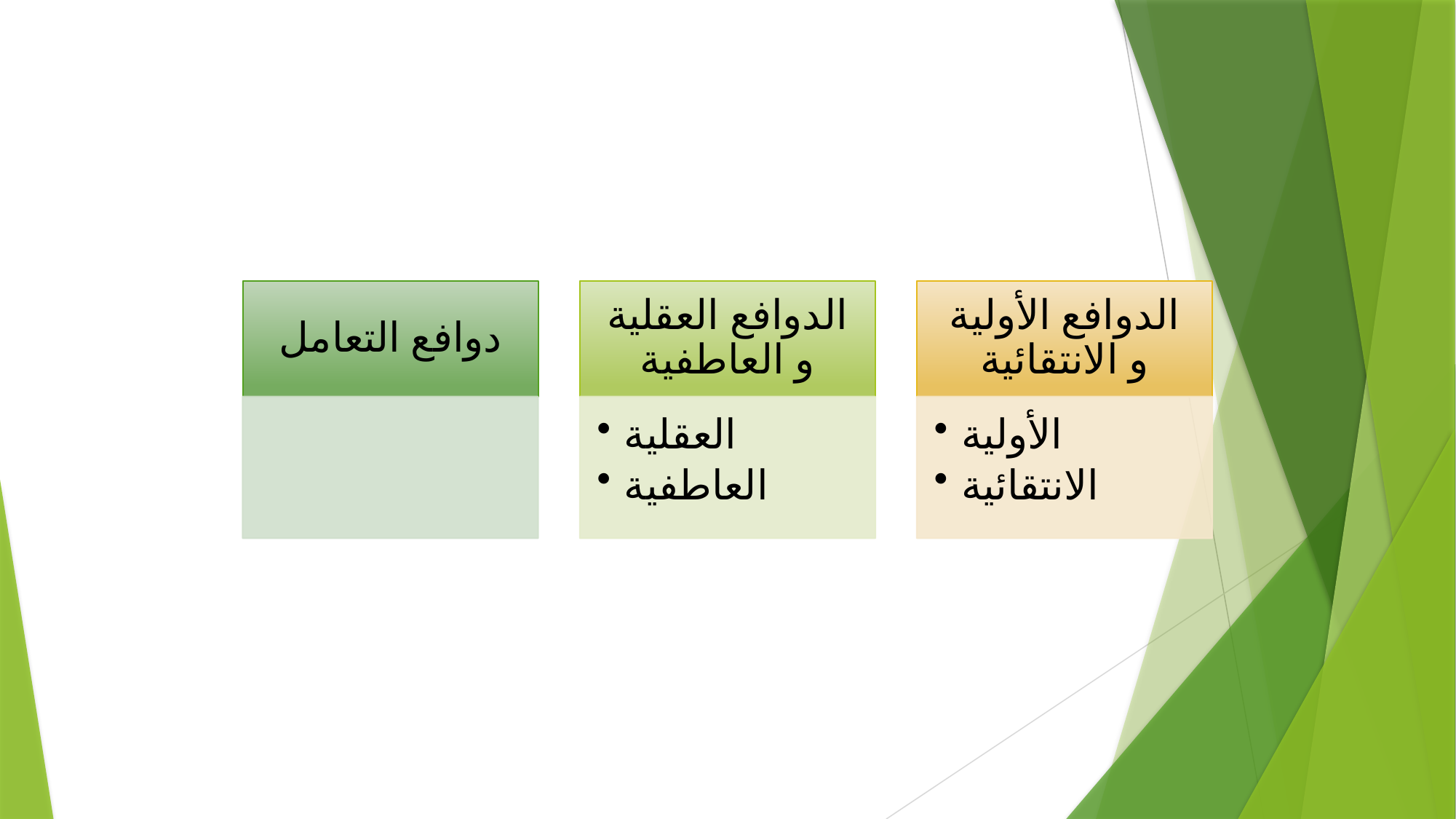

دوافع التعامل

الدوافع العقلية و العاطفية
العقلية
العاطفية
الدوافع الأولية و الانتقائية
الأولية
الانتقائية